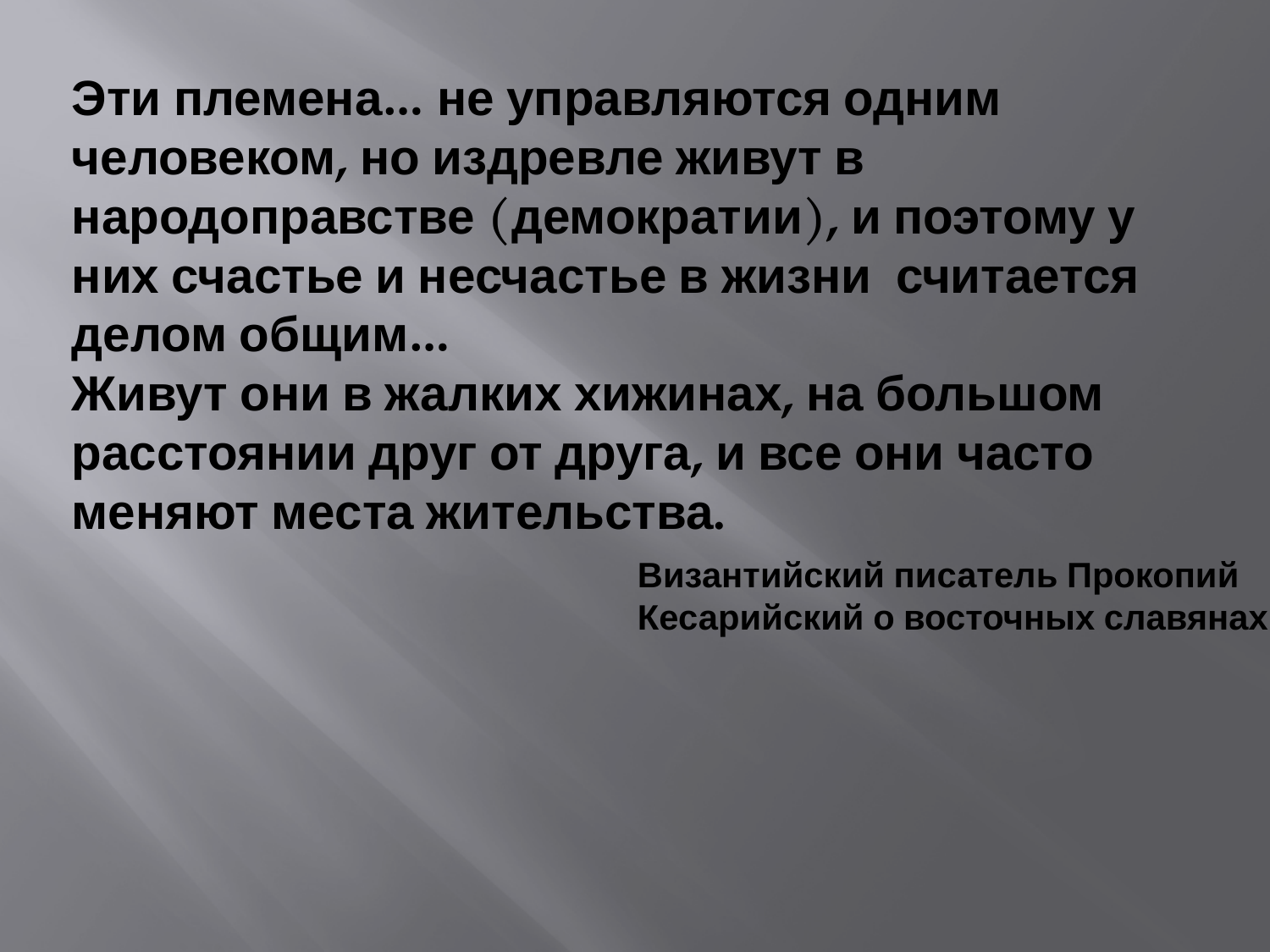

Эти племена… не управляются одним человеком, но издревле живут в народоправстве (демократии), и поэтому у них счастье и несчастье в жизни  считается делом общим…
Живут они в жалких хижинах, на большом расстоянии друг от друга, и все они часто меняют места жительства.
Византийский писатель Прокопий Кесарийский о восточных славянах.